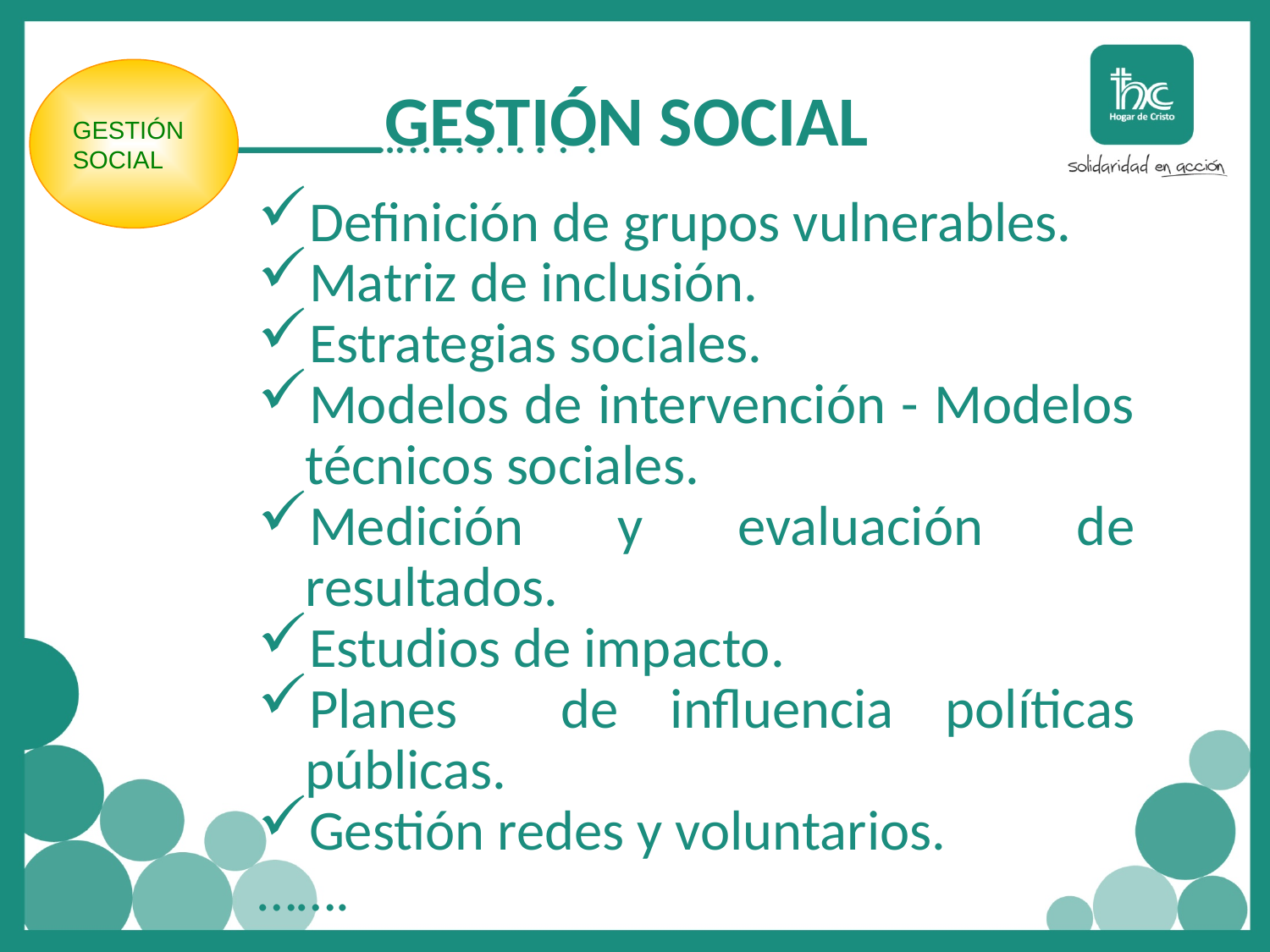

# GESTIÓN SOCIAL
GESTIÓN SOCIAL
Definición de grupos vulnerables.
Matriz de inclusión.
Estrategias sociales.
Modelos de intervención - Modelos técnicos sociales.
Medición y evaluación de resultados.
Estudios de impacto.
Planes  de influencia políticas públicas.
Gestión redes y voluntarios.
…….